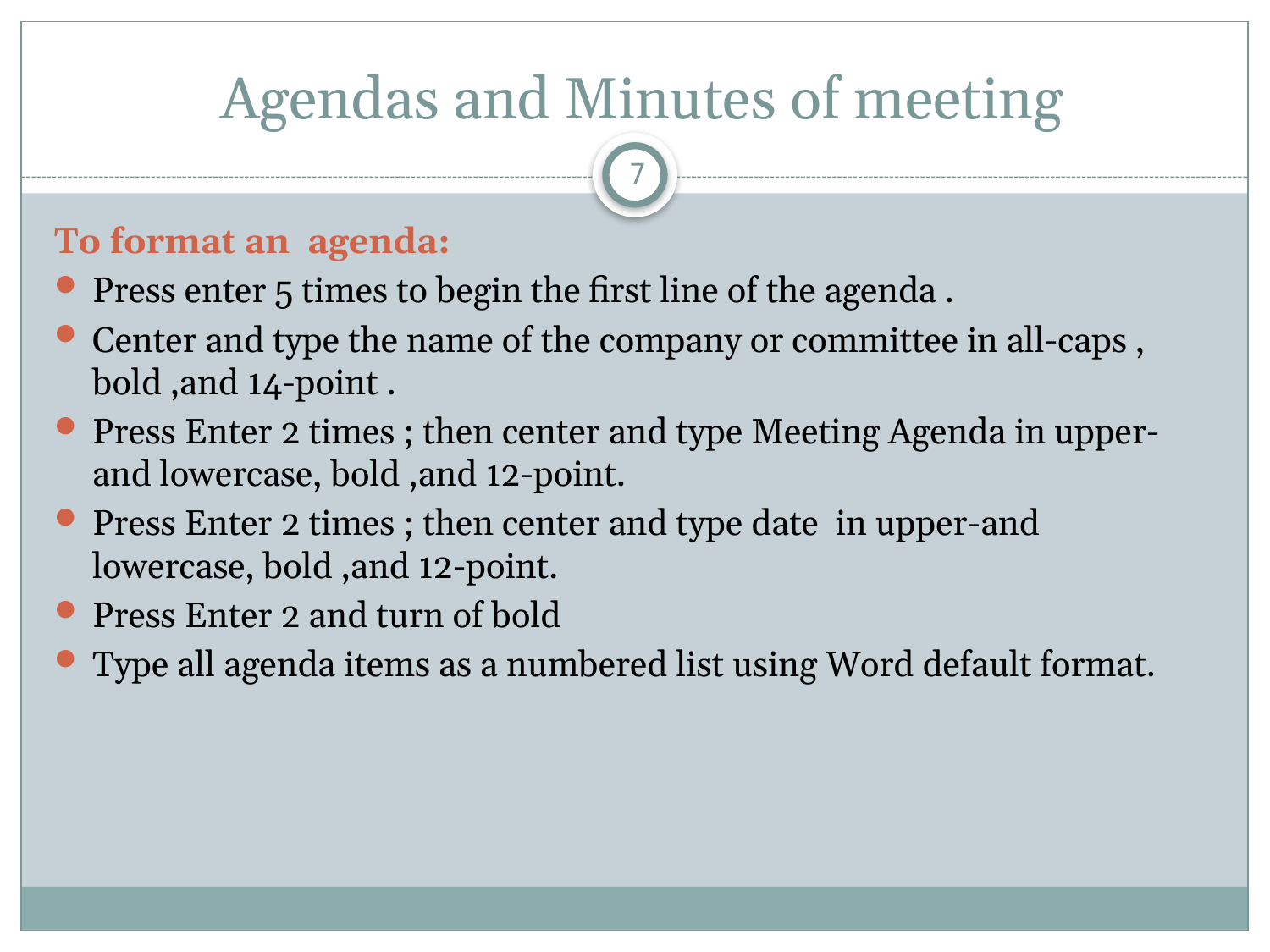

# Agendas and Minutes of meeting
7
To format an  agenda:
Press enter 5 times to begin the first line of the agenda .
Center and type the name of the company or committee in all-caps , bold ,and 14-point .
Press Enter 2 times ; then center and type Meeting Agenda in upper-and lowercase, bold ,and 12-point.
Press Enter 2 times ; then center and type date  in upper-and lowercase, bold ,and 12-point.
Press Enter 2 and turn of bold
Type all agenda items as a numbered list using Word default format.